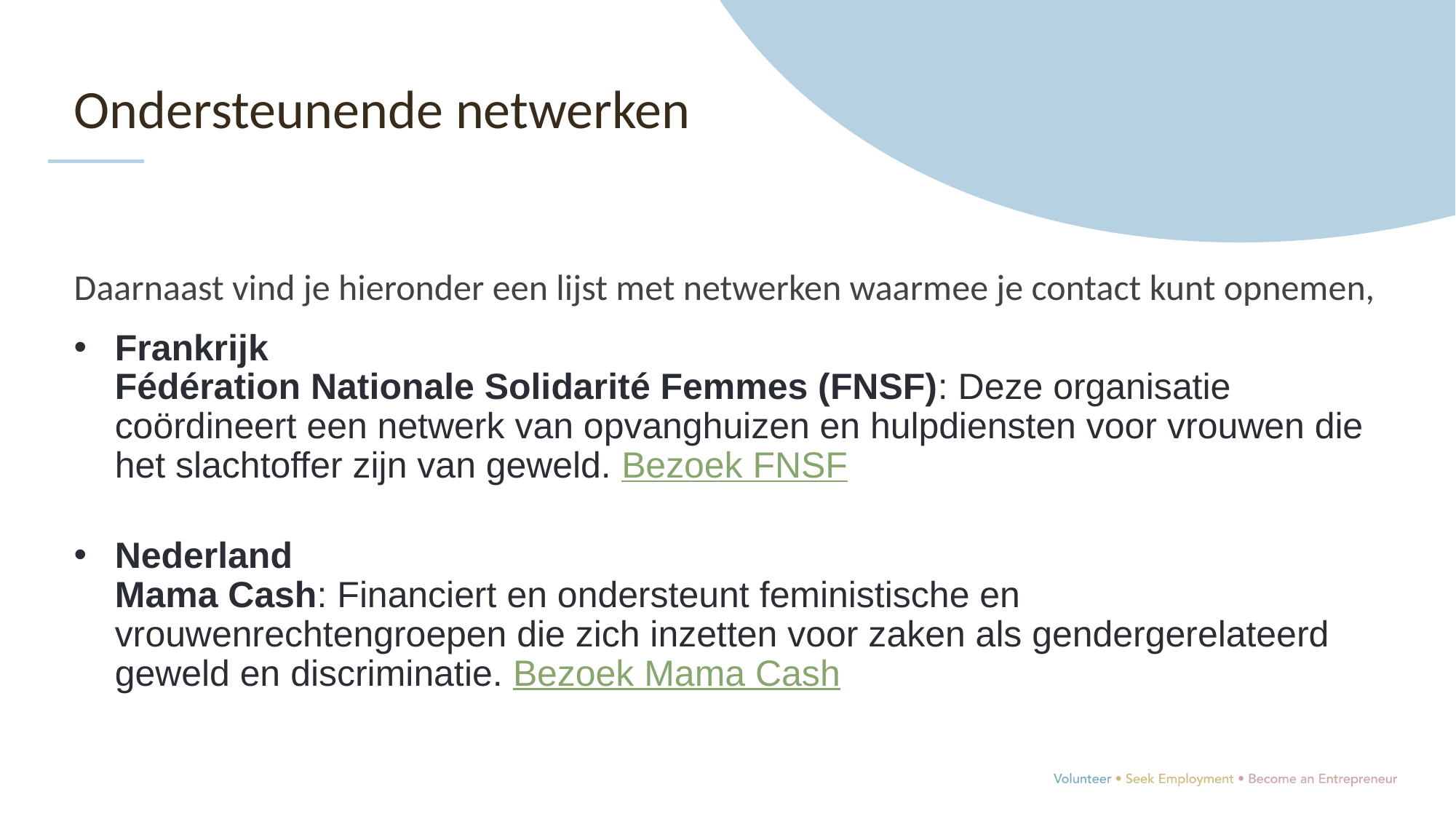

Ondersteunende netwerken

Daarnaast vind je hieronder een lijst met netwerken waarmee je contact kunt opnemen,
Frankrijk
Fédération Nationale Solidarité Femmes (FNSF): Deze organisatie coördineert een netwerk van opvanghuizen en hulpdiensten voor vrouwen die het slachtoffer zijn van geweld. Bezoek FNSF
Nederland
Mama Cash: Financiert en ondersteunt feministische en vrouwenrechtengroepen die zich inzetten voor zaken als gendergerelateerd geweld en discriminatie. Bezoek Mama Cash